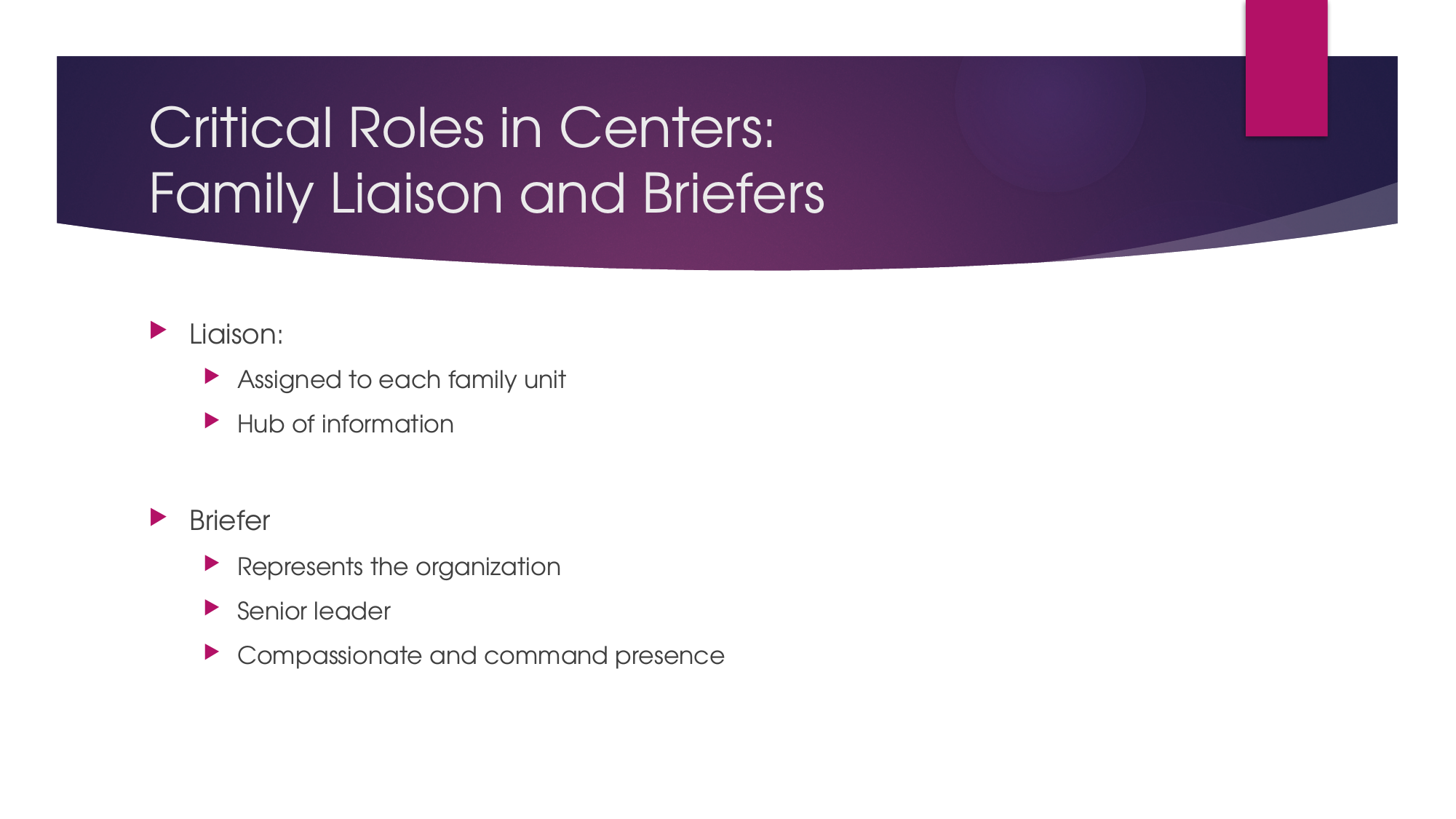

# Critical Roles in Centers: Family Liaison and Briefers
Liaison:
Assigned to each family unit
Hub of information

Briefer
Represents the organization
Senior leader
Compassionate and command presence